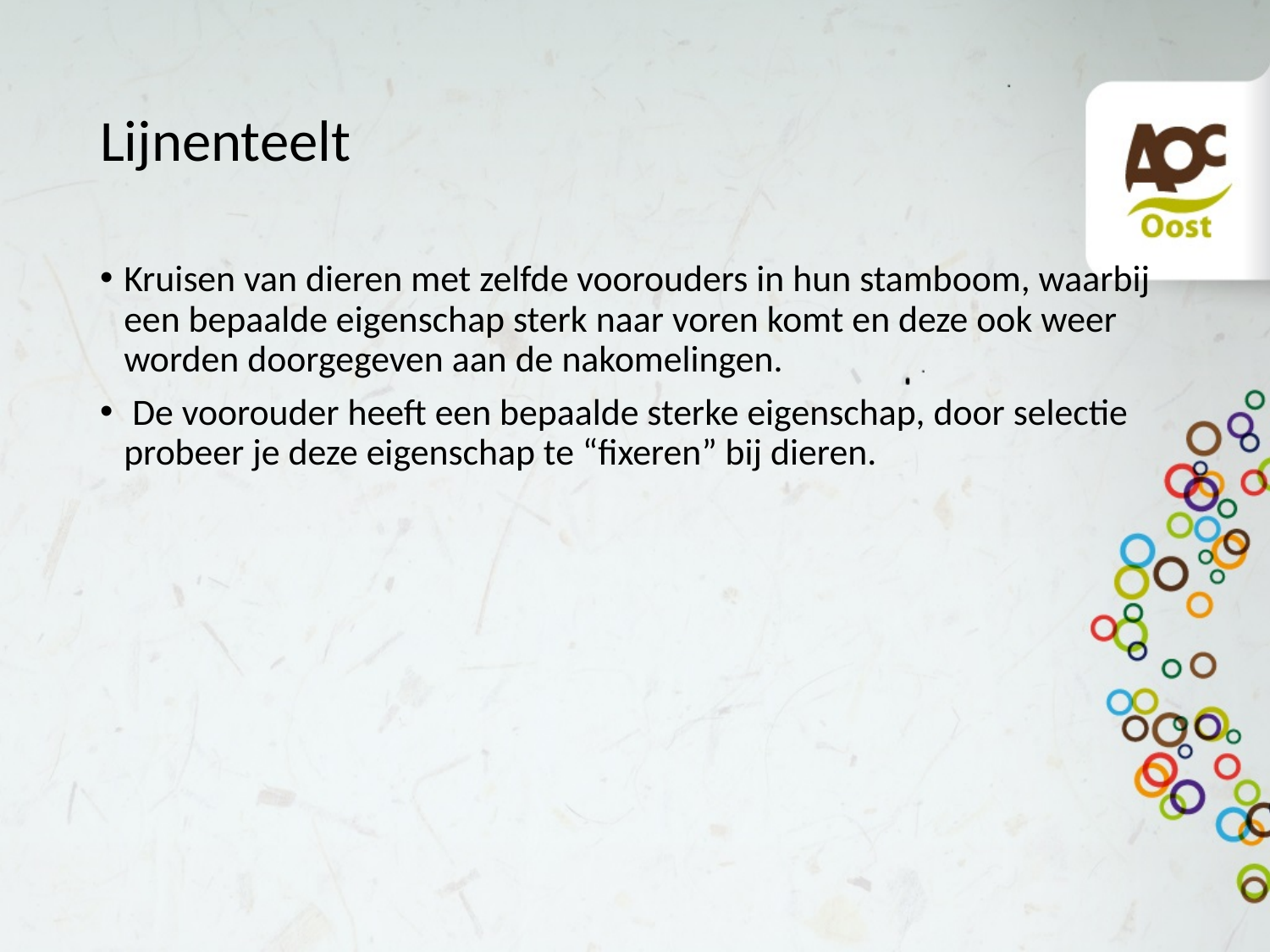

# Lijnenteelt
Kruisen van dieren met zelfde voorouders in hun stamboom, waarbij een bepaalde eigenschap sterk naar voren komt en deze ook weer worden doorgegeven aan de nakomelingen.
 De voorouder heeft een bepaalde sterke eigenschap, door selectie probeer je deze eigenschap te “fixeren” bij dieren.